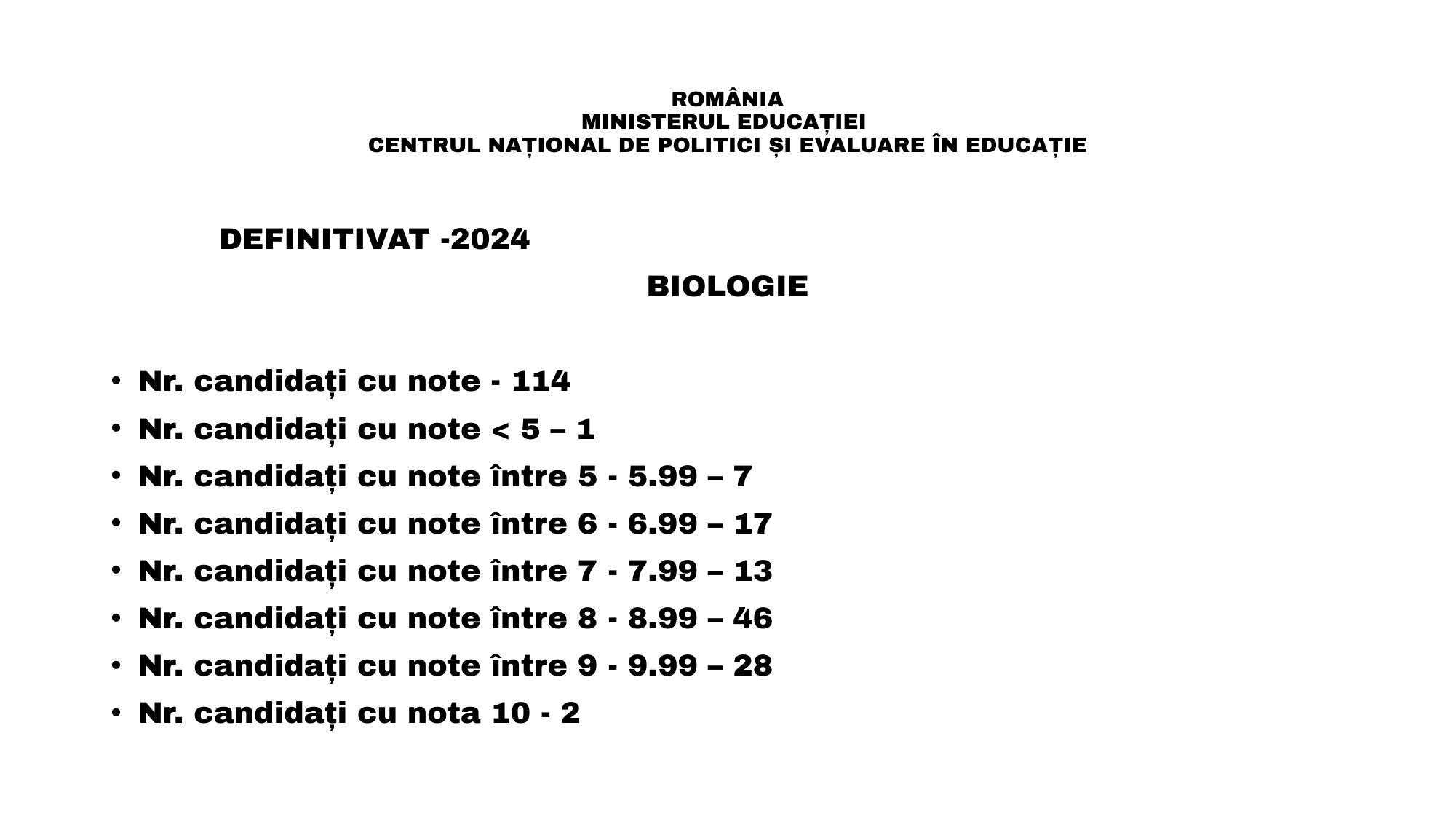

# ROMÂNIA MINISTERUL EDUCAŢIEI CENTRUL NAŢIONAL DE POLITICI ȘI EVALUARE ÎN EDUCAȚIE
			DEFINITIVAT -2024
BIOLOGIE

Nr. candidaţi cu note - 114
Nr. candidaţi cu note < 5 – 1
Nr. candidaţi cu note între 5 - 5.99 – 7
Nr. candidaţi cu note între 6 - 6.99 – 17
Nr. candidaţi cu note între 7 - 7.99 – 13
Nr. candidaţi cu note între 8 - 8.99 – 46
Nr. candidaţi cu note între 9 - 9.99 – 28
Nr. candidaţi cu nota 10 - 2